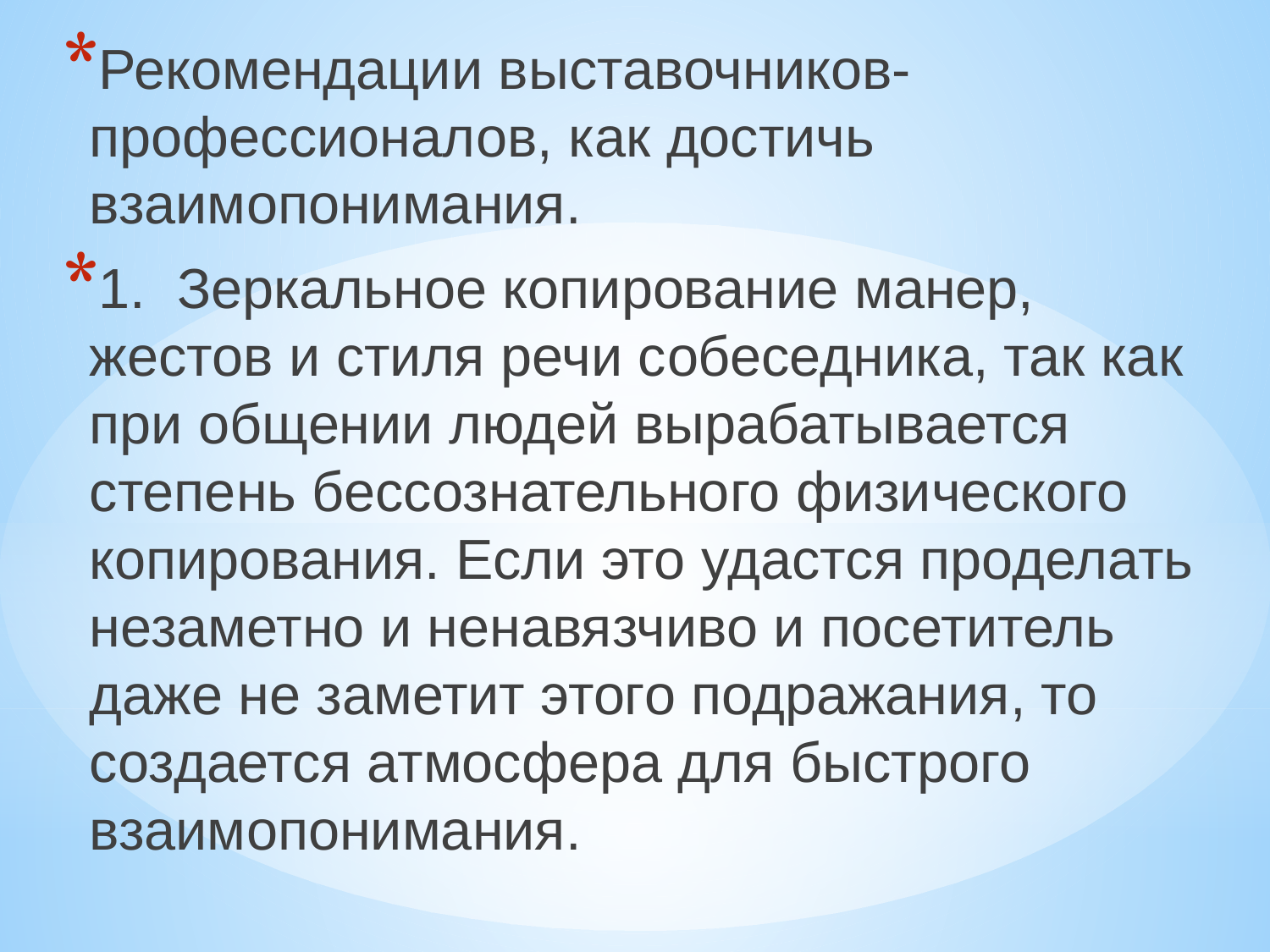

Рекомендации выставочников-профессионалов, как достичь взаимопонимания.
1.  Зеркальное копирование манер, жестов и стиля речи собеседника, так как при общении людей вырабатывается степень бессознательного физического копирования. Если это удастся проделать незаметно и ненавязчиво и посетитель даже не заметит этого подражания, то создается атмосфера для быстрого взаимопонимания.
#